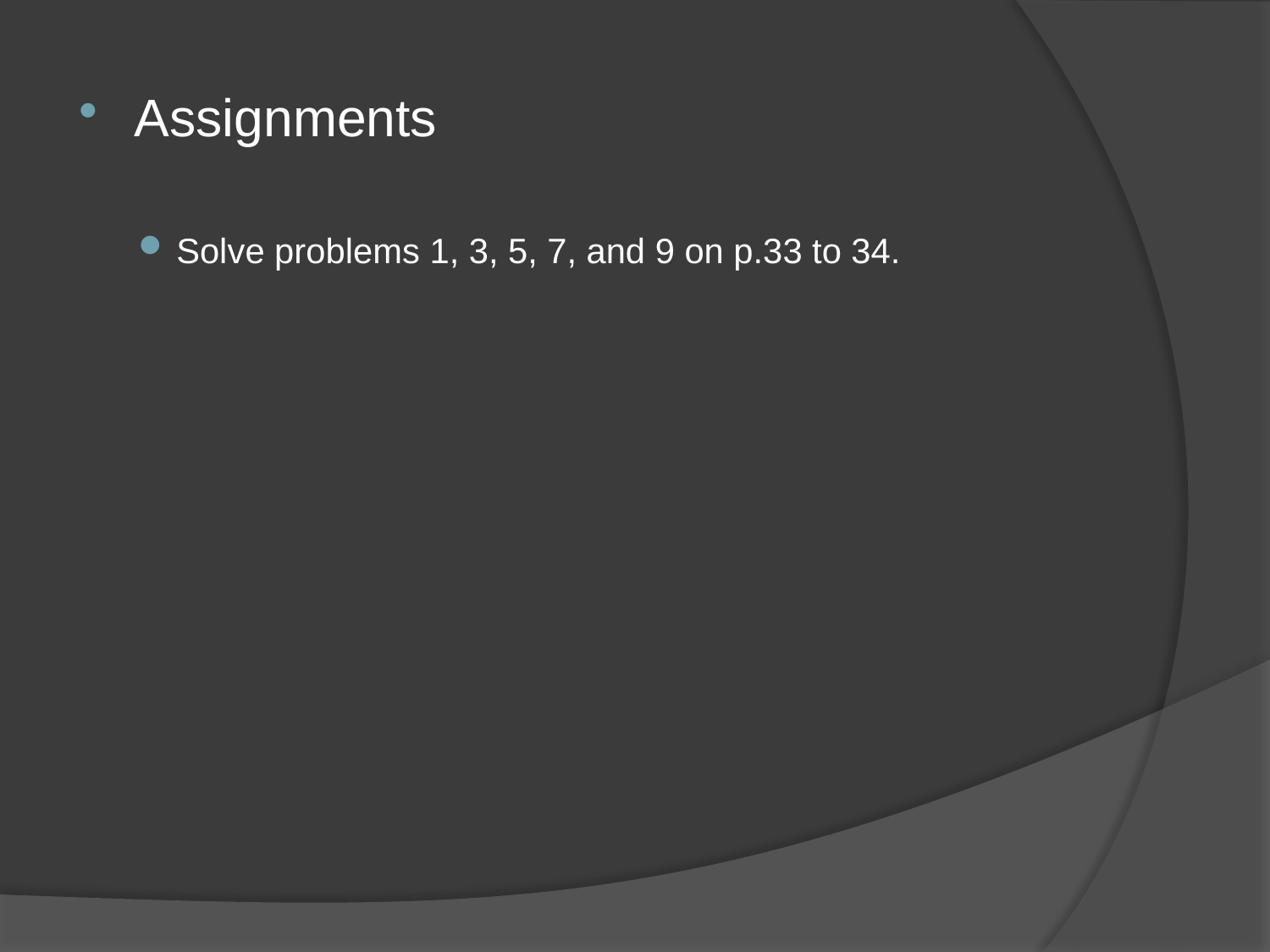

Assignments

Solve problems 1, 3, 5, 7, and 9 on p.33 to 34.